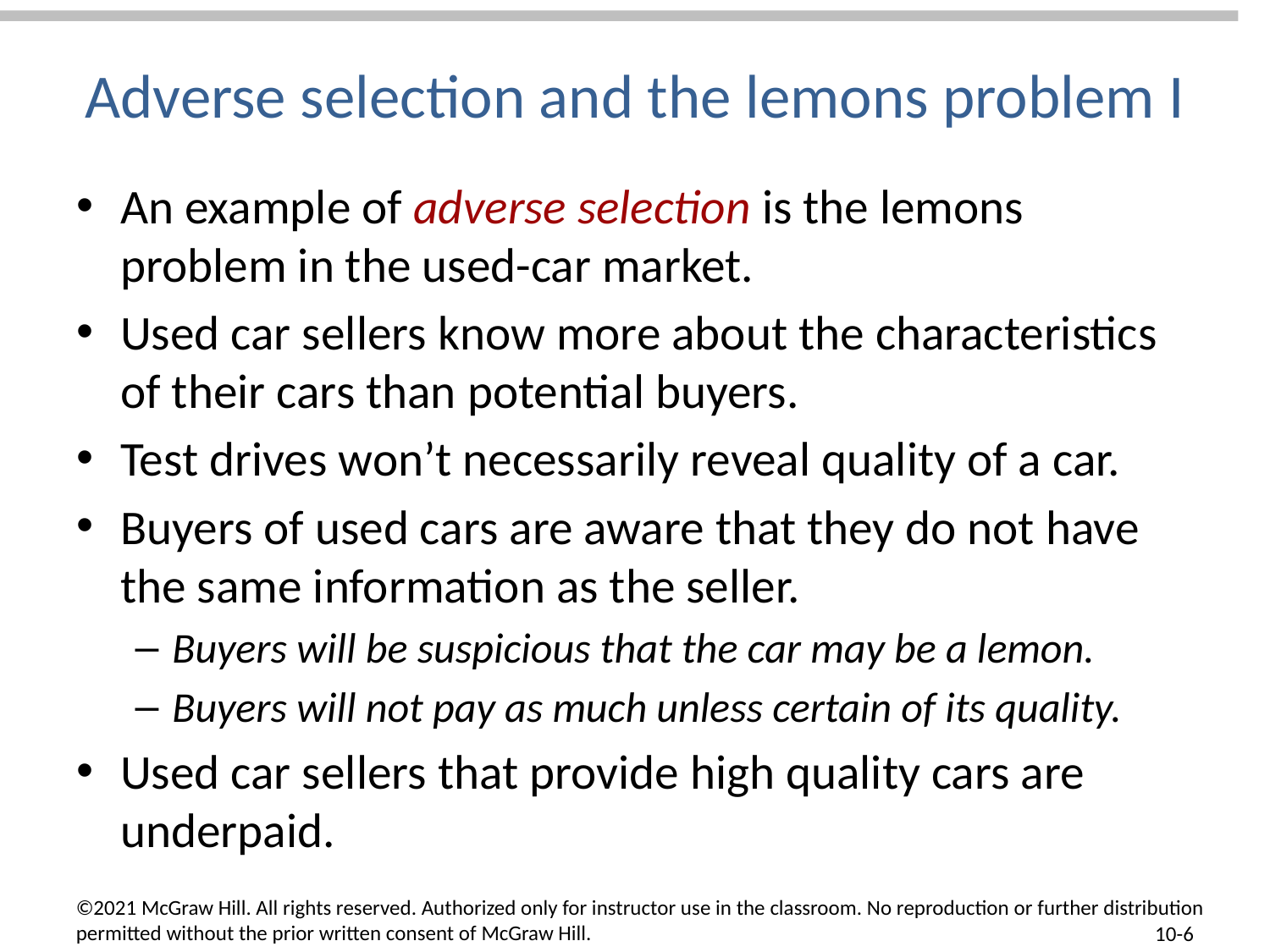

# Adverse selection and the lemons problem I
An example of adverse selection is the lemons problem in the used-car market.
Used car sellers know more about the characteristics of their cars than potential buyers.
Test drives won’t necessarily reveal quality of a car.
Buyers of used cars are aware that they do not have the same information as the seller.
Buyers will be suspicious that the car may be a lemon.
Buyers will not pay as much unless certain of its quality.
Used car sellers that provide high quality cars are underpaid.